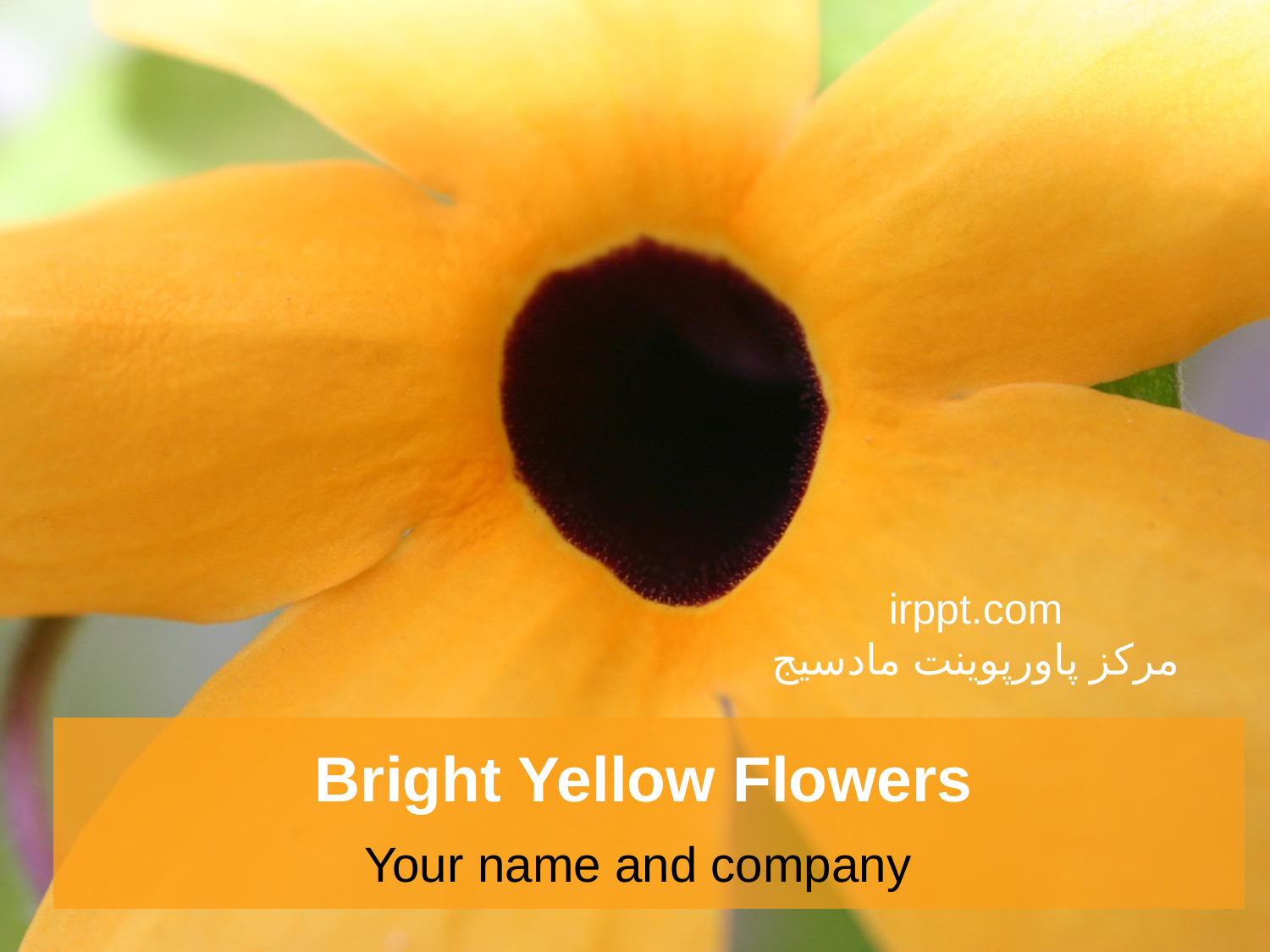

irppt.com
مرکز پاورپوینت مادسیج
# Bright Yellow Flowers
Your name and company